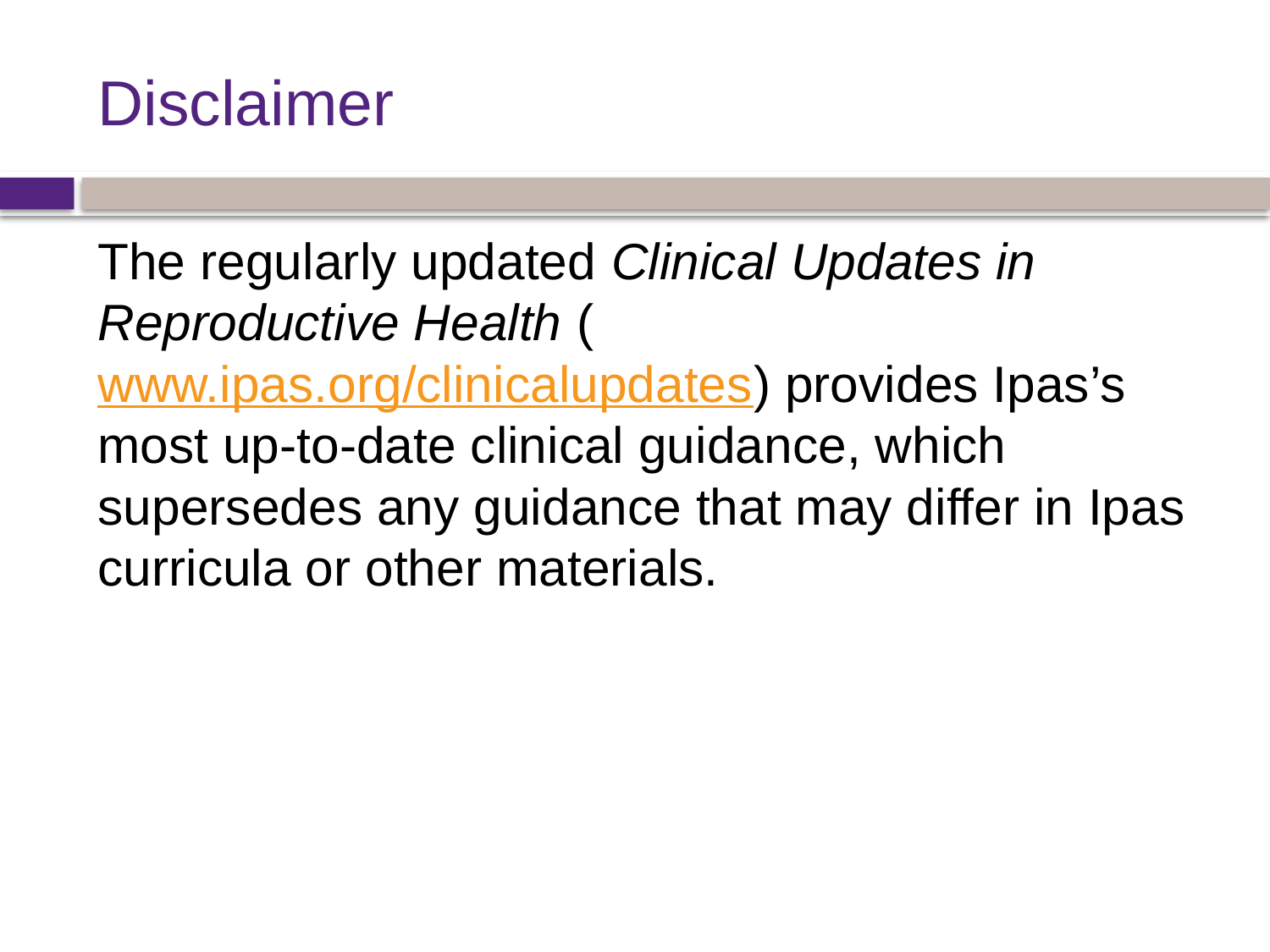

# Disclaimer
The regularly updated Clinical Updates in Reproductive Health (www.ipas.org/clinicalupdates) provides Ipas’s most up-to-date clinical guidance, which supersedes any guidance that may differ in Ipas curricula or other materials.